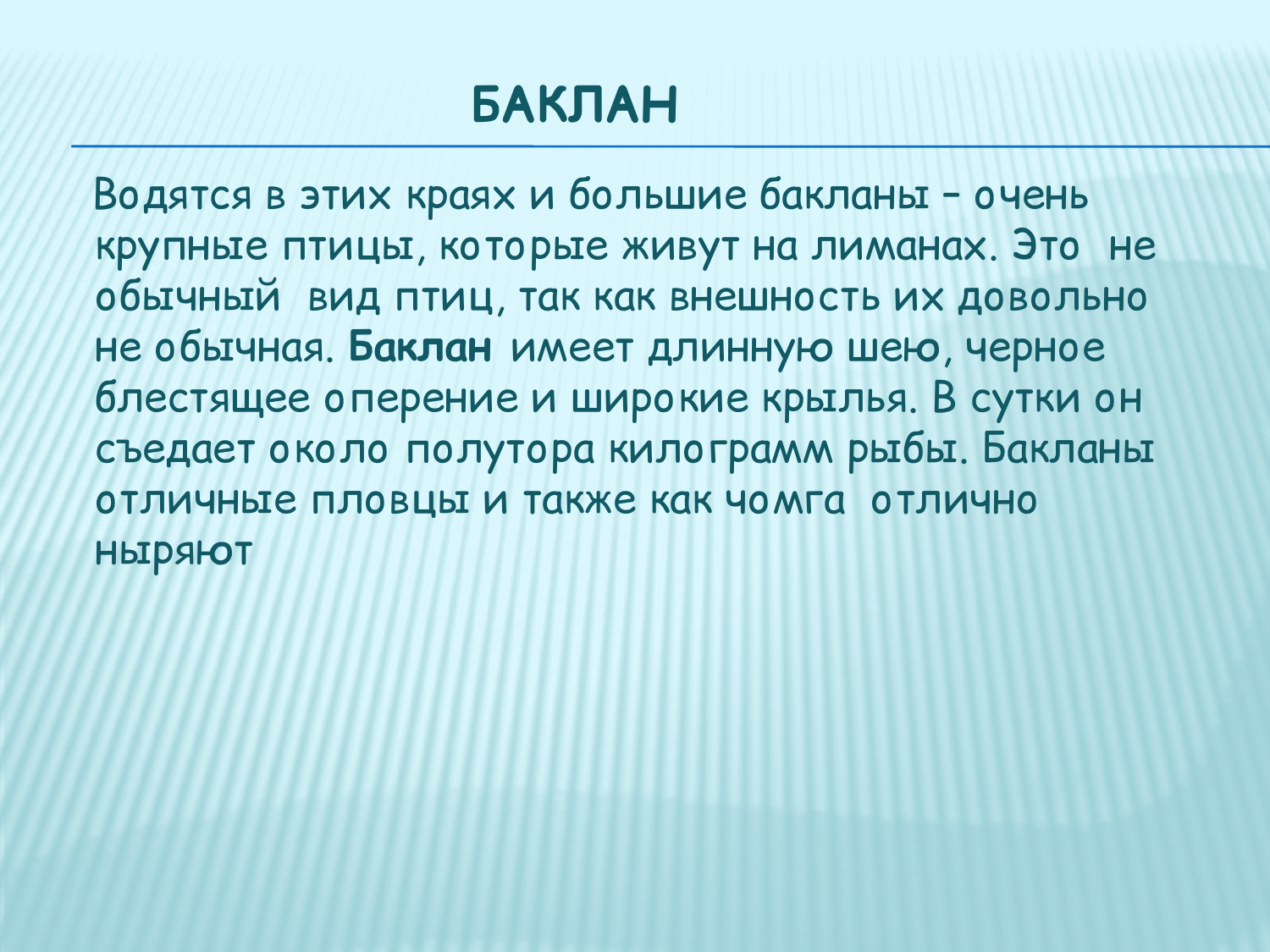

БАКЛАН
# Водятся в этих краях и большие бакланы – очень крупные птицы, которые живут на лиманах. Это  не обычный  вид птиц, так как внешность их довольно не обычная. Баклан имеет длинную шею, черное блестящее оперение и широкие крылья. В сутки он съедает около полутора килограмм рыбы. Бакланы отличные пловцы и также как чомга  отлично ныряют